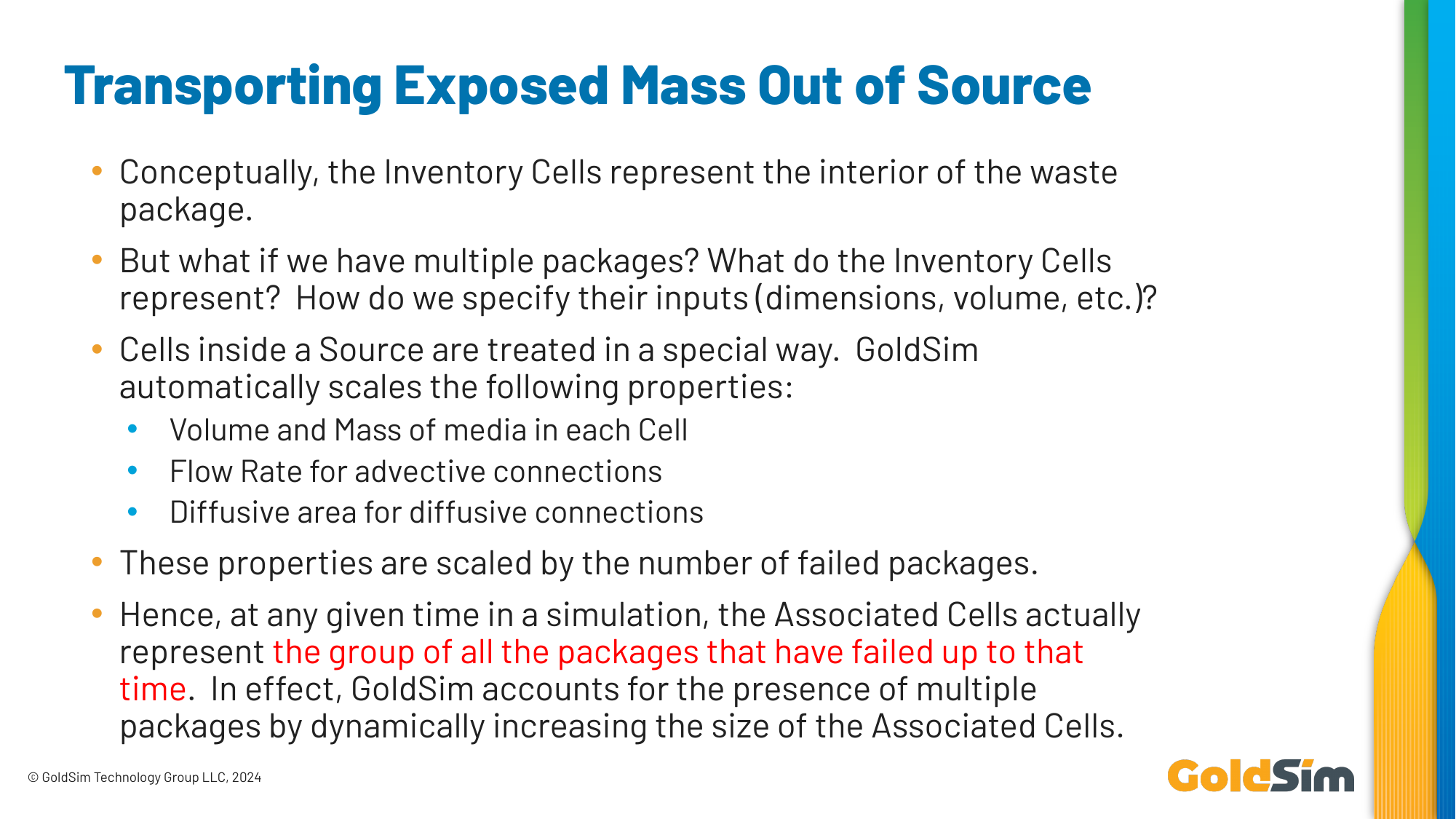

# Transporting Exposed Mass Out of Source
Conceptually, the Inventory Cells represent the interior of the waste package.
But what if we have multiple packages? What do the Inventory Cells represent?  How do we specify their inputs (dimensions, volume, etc.)?
Cells inside a Source are treated in a special way.  GoldSim automatically scales the following properties:
Volume and Mass of media in each Cell
Flow Rate for advective connections
Diffusive area for diffusive connections
These properties are scaled by the number of failed packages.
Hence, at any given time in a simulation, the Associated Cells actually represent the group of all the packages that have failed up to that time.  In effect, GoldSim accounts for the presence of multiple packages by dynamically increasing the size of the Associated Cells.

© GoldSim Technology Group LLC, 2024